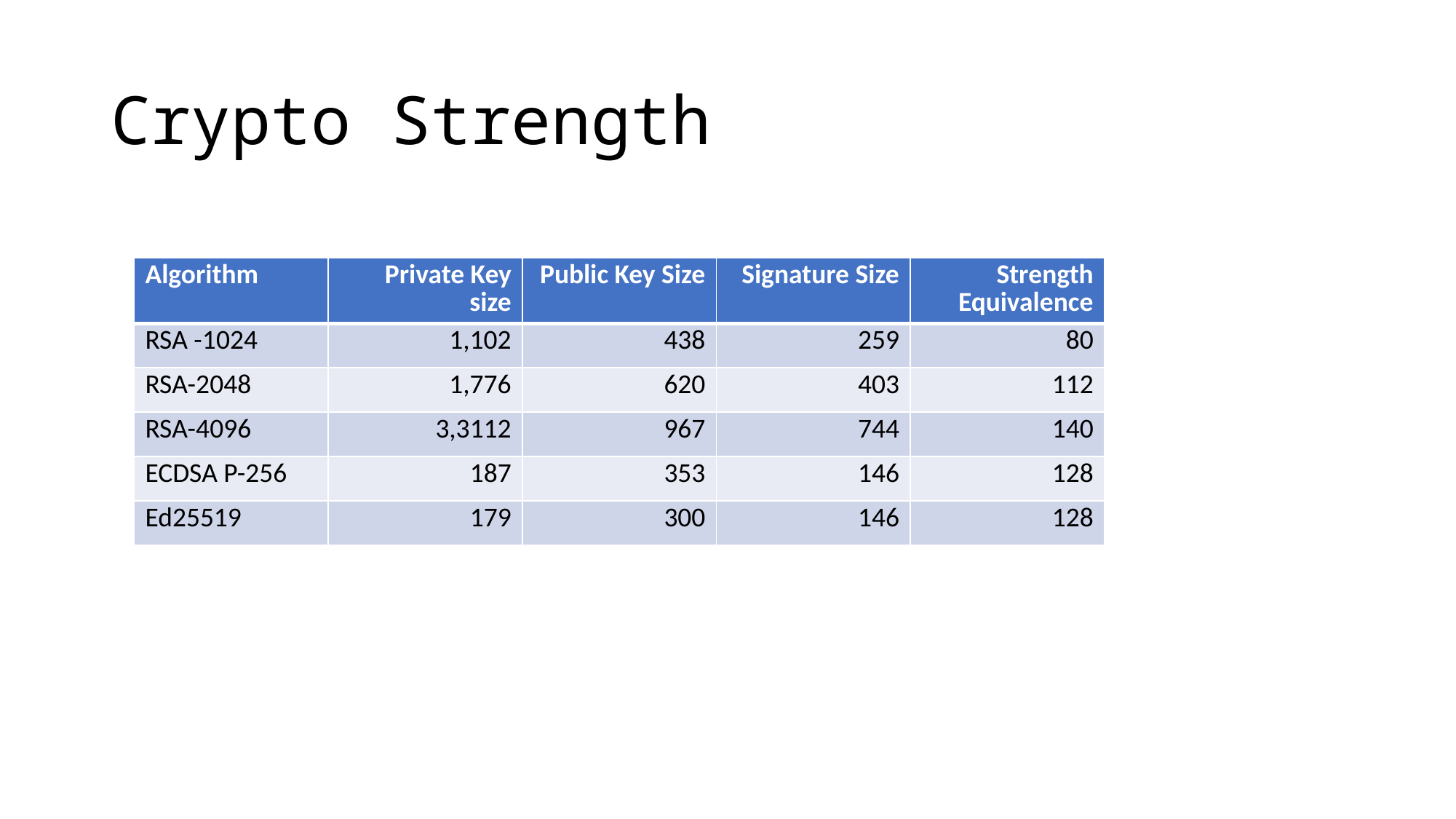

# Crypto Strength
| Algorithm | Private Key size | Public Key Size | Signature Size | Strength Equivalence |
| --- | --- | --- | --- | --- |
| RSA -1024 | 1,102 | 438 | 259 | 80 |
| RSA-2048 | 1,776 | 620 | 403 | 112 |
| RSA-4096 | 3,3112 | 967 | 744 | 140 |
| ECDSA P-256 | 187 | 353 | 146 | 128 |
| Ed25519 | 179 | 300 | 146 | 128 |